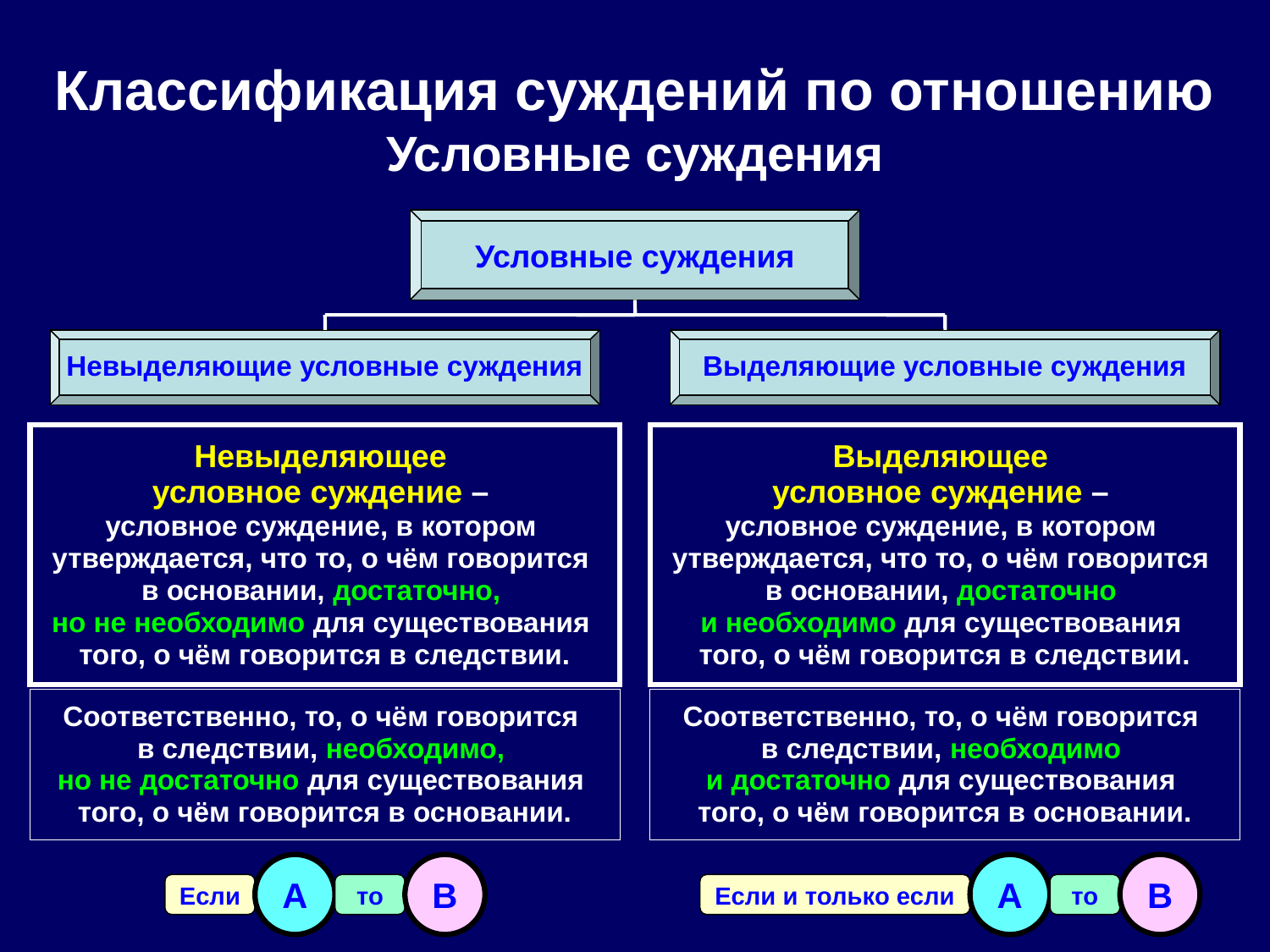

Классификация суждений по отношению
Условные суждения
Условные суждения

Невыделяющие условные суждения
Выделяющие условные суждения
Невыделяющее
условное суждение –
условное суждение, в котором
утверждается, что то, о чём говорится
в основании, достаточно,
но не необходимо для существования
того, о чём говорится в следствии.
Выделяющее
условное суждение –
условное суждение, в котором
утверждается, что то, о чём говорится
в основании, достаточно
и необходимо для существования
того, о чём говорится в следствии.
Соответственно, то, о чём говорится
в следствии, необходимо,
но не достаточно для существования
того, о чём говорится в основании.
Соответственно, то, о чём говорится
в следствии, необходимо
и достаточно для существования
того, о чём говорится в основании.
A
B
A
B
Если
то
Если и только если
то